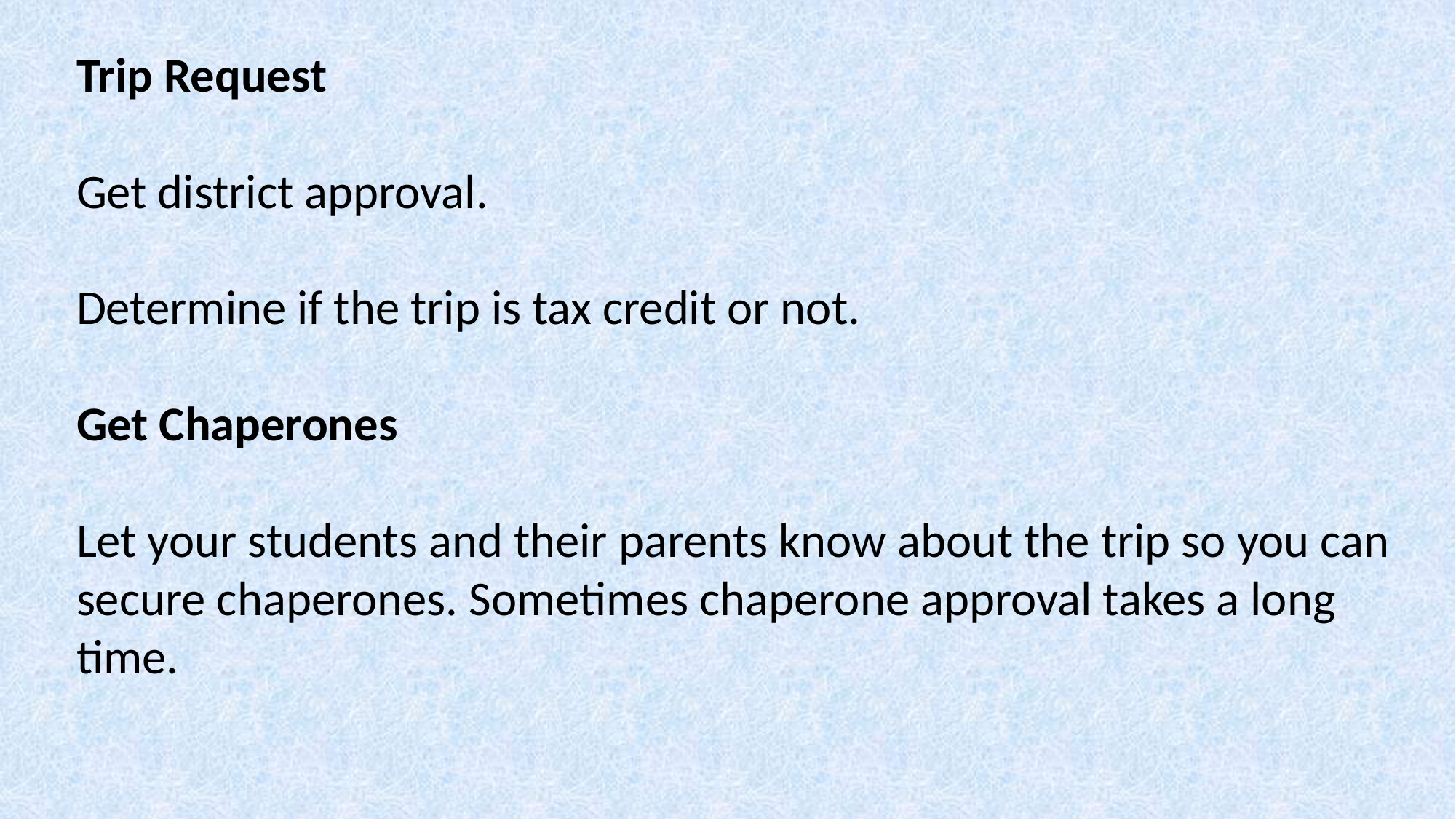

Trip Request

Get district approval.

Determine if the trip is tax credit or not.

Get Chaperones

Let your students and their parents know about the trip so you can secure chaperones. Sometimes chaperone approval takes a long time.